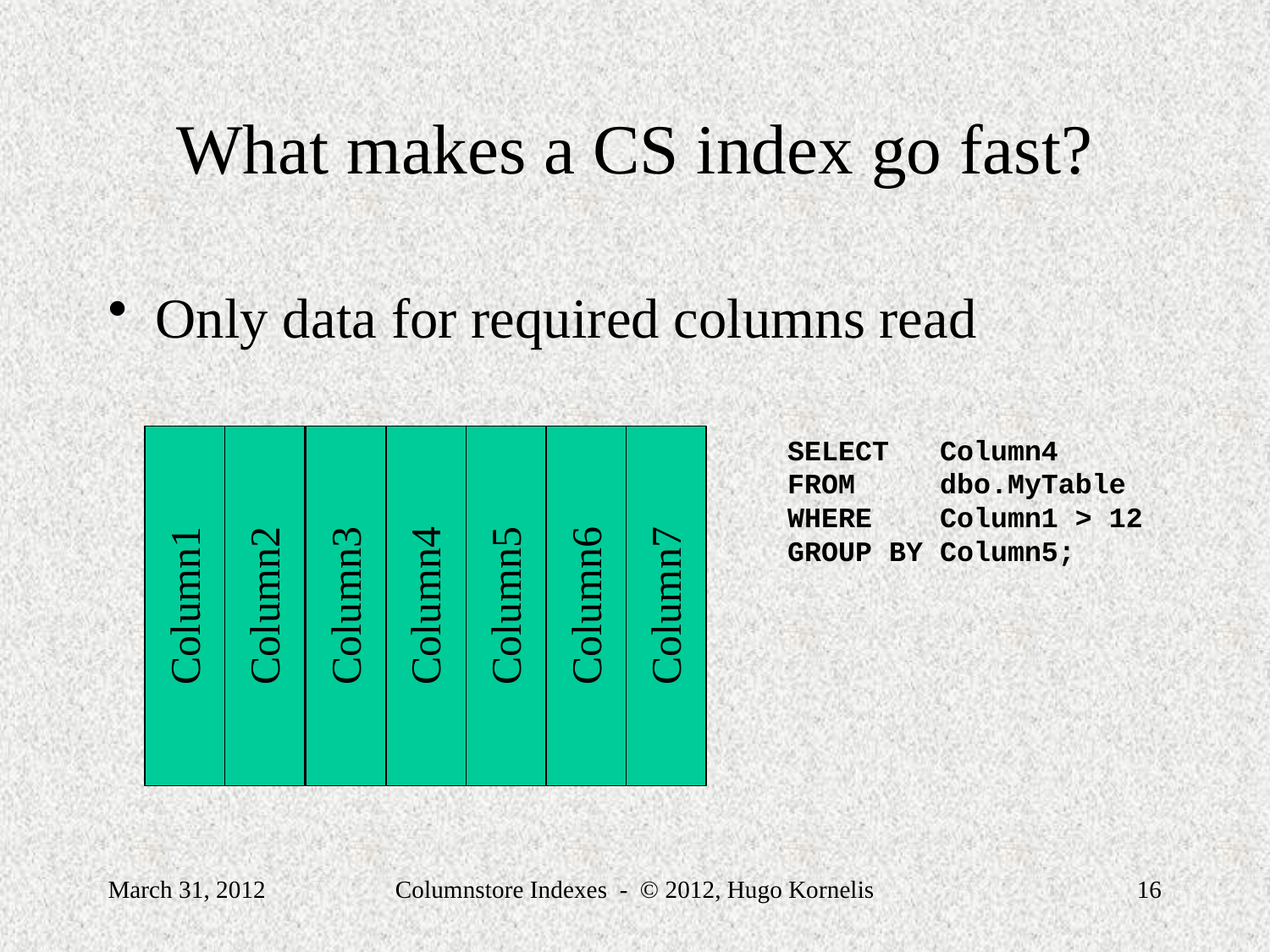

# What makes a CS index go fast?
Only data for required columns read
Column1
Column2
Column3
Column4
Column5
Column6
Column7
SELECT   Column4
FROM     dbo.MyTable
WHERE    Column1 > 12
GROUP BY Column5;
March 31, 2012
Columnstore Indexes  -  © 2012, Hugo Kornelis
16